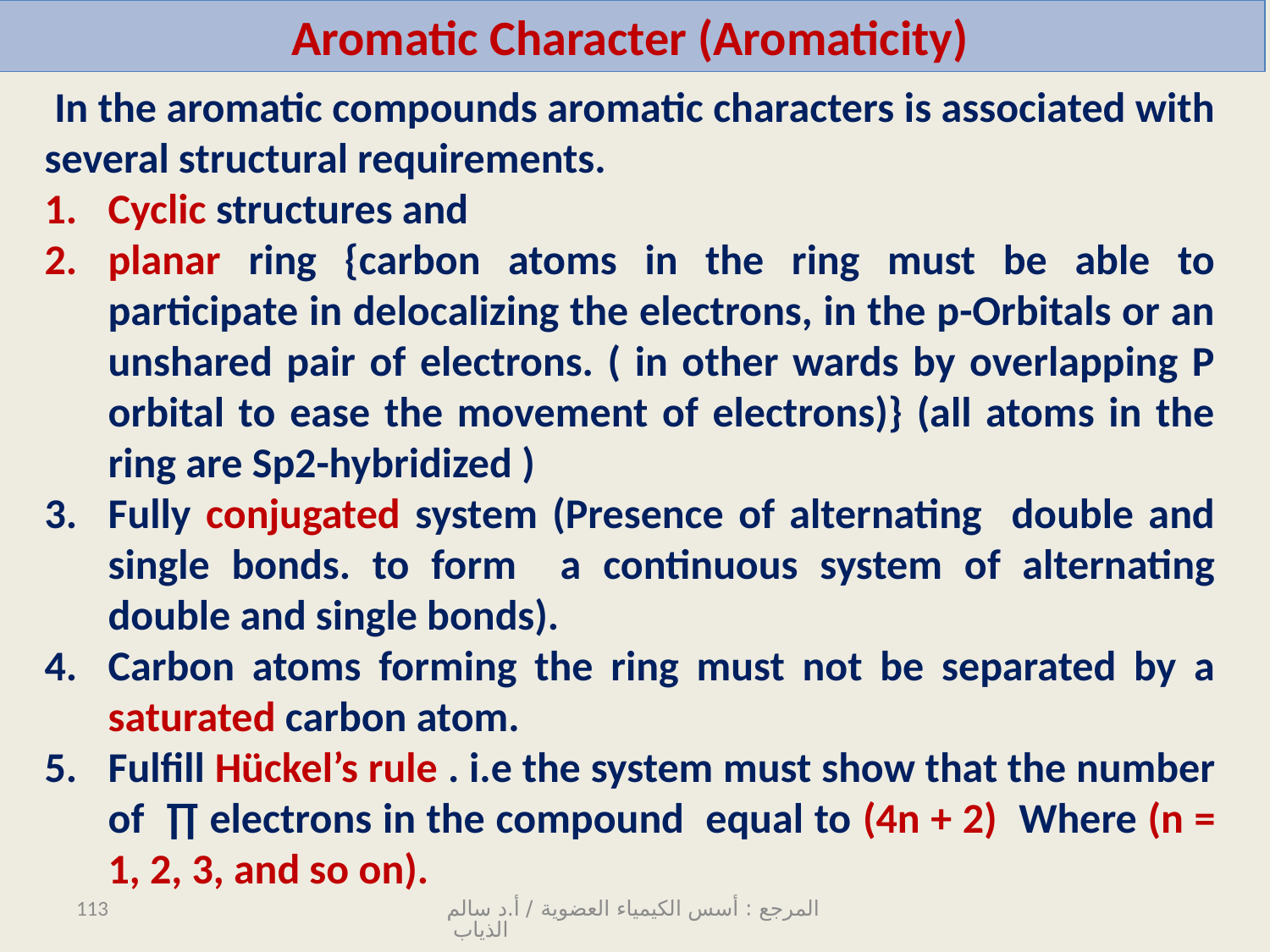

Aromatic Character (Aromaticity)
 In the aromatic compounds aromatic characters is associated with several structural requirements.
Cyclic structures and
planar ring {carbon atoms in the ring must be able to participate in delocalizing the electrons, in the p-Orbitals or an unshared pair of electrons. ( in other wards by overlapping P orbital to ease the movement of electrons)} (all atoms in the ring are Sp2-hybridized )
Fully conjugated system (Presence of alternating  double and single bonds. to form  a continuous system of alternating double and single bonds).
Carbon atoms forming the ring must not be separated by a saturated carbon atom.
Fulfill Hückel’s rule . i.e the system must show that the number of  ∏ electrons in the compound  equal to (4n + 2)  Where (n = 1, 2, 3, and so on).
113
المرجع : أسس الكيمياء العضوية / أ.د سالم الذياب